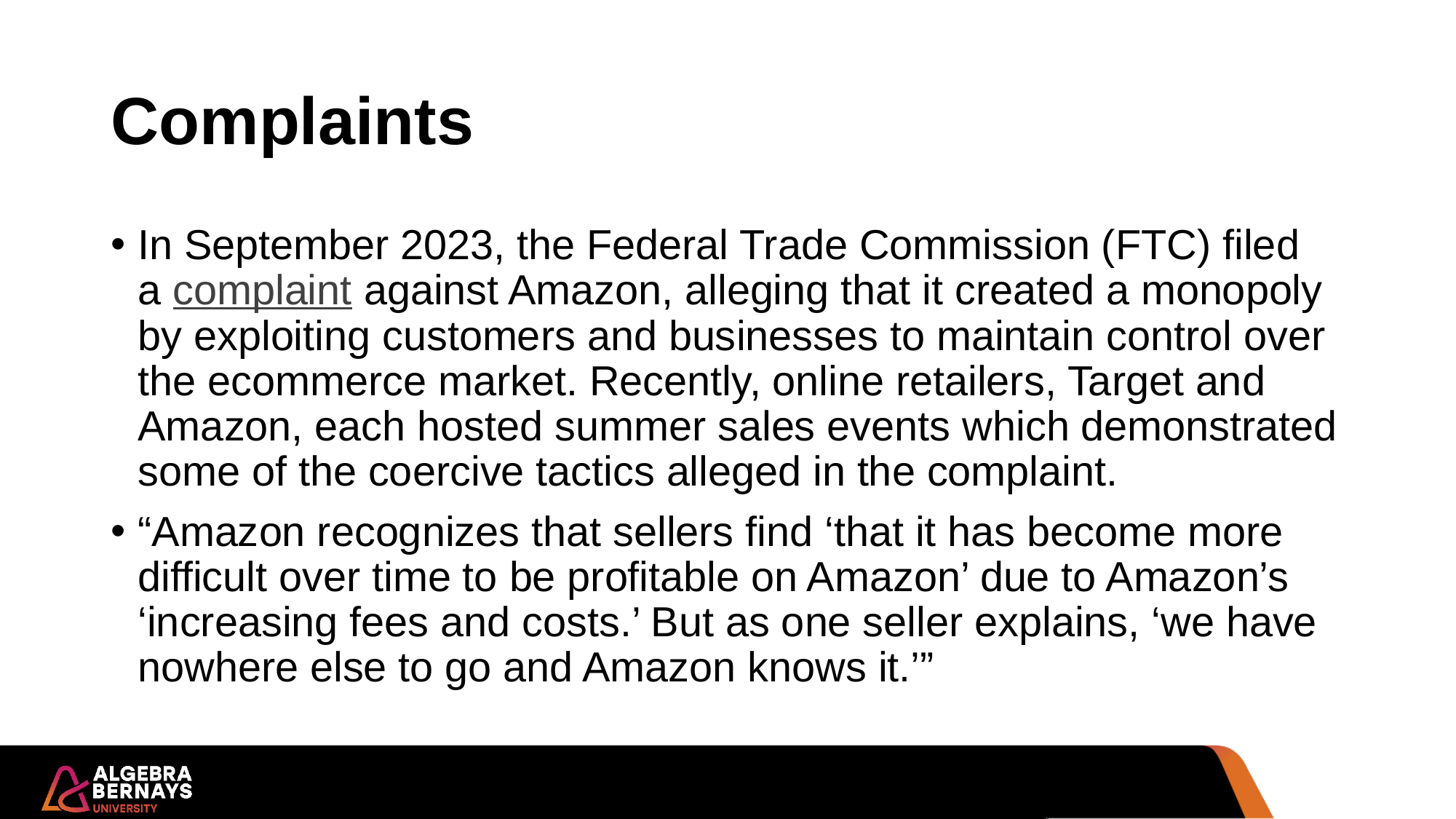

# Complaints
In September 2023, the Federal Trade Commission (FTC) filed a complaint against Amazon, alleging that it created a monopoly by exploiting customers and businesses to maintain control over the ecommerce market. Recently, online retailers, Target and Amazon, each hosted summer sales events which demonstrated some of the coercive tactics alleged in the complaint.
“Amazon recognizes that sellers find ‘that it has become more difficult over time to be profitable on Amazon’ due to Amazon’s ‘increasing fees and costs.’ But as one seller explains, ‘we have nowhere else to go and Amazon knows it.’”